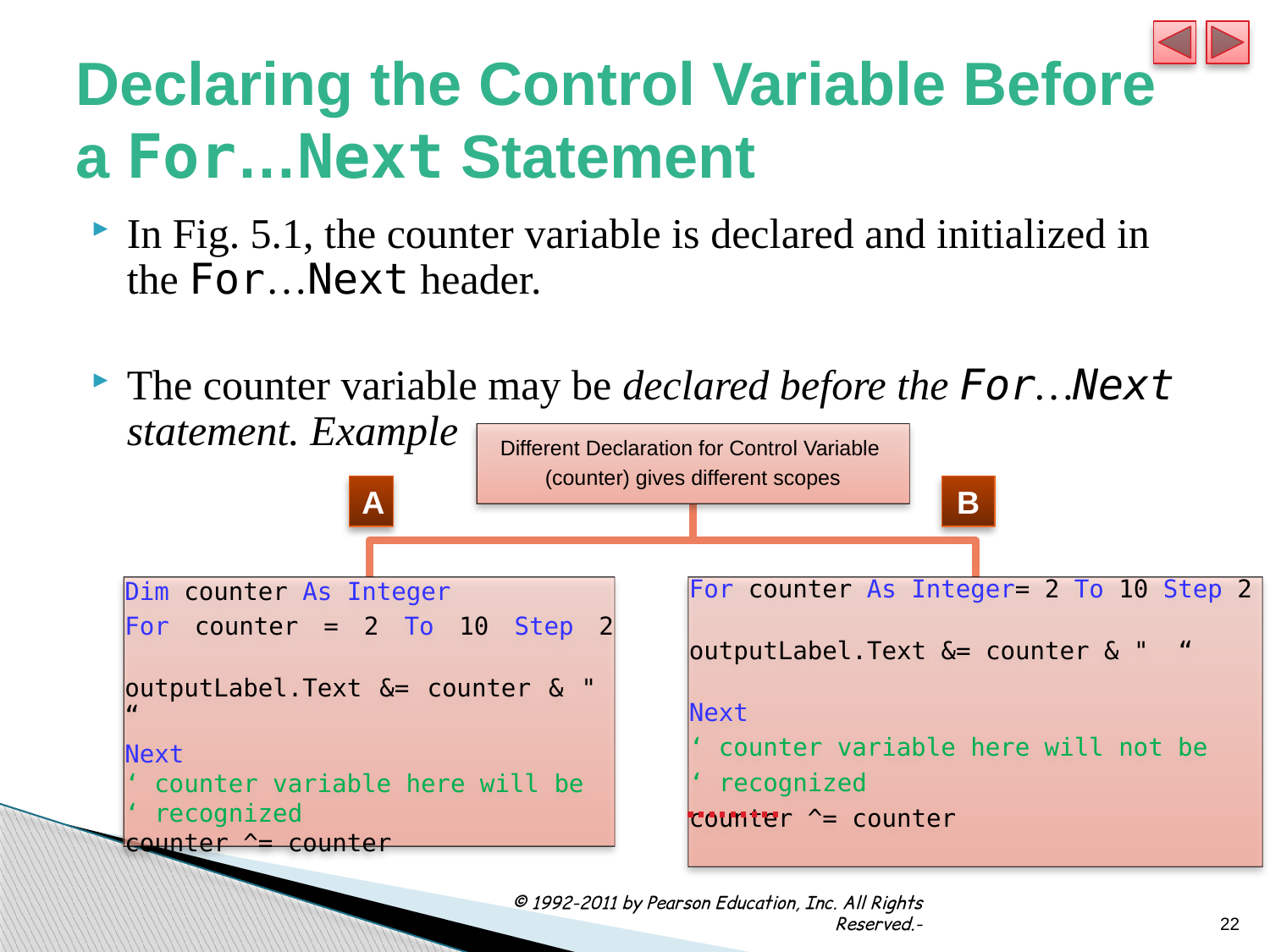

# Declaring the Control Variable Before a For…Next Statement
In Fig. 5.1, the counter variable is declared and initialized in the For…Next header.

The counter variable may be declared before the For…Next statement. Example

Different Declaration for Control Variable
(counter) gives different scopes

Dim counter As Integer
For counter = 2 To 10 Step 2
outputLabel.Text &= counter & "  “
Next
‘ counter variable here will be
‘ recognized
counter ^= counter

For counter As Integer= 2 To 10 Step 2
outputLabel.Text &= counter & "  “
Next
‘ counter variable here will not be
‘ recognized
counter ^= counter

A
B
© 1992-2011 by Pearson Education, Inc. All Rights Reserved.-
22